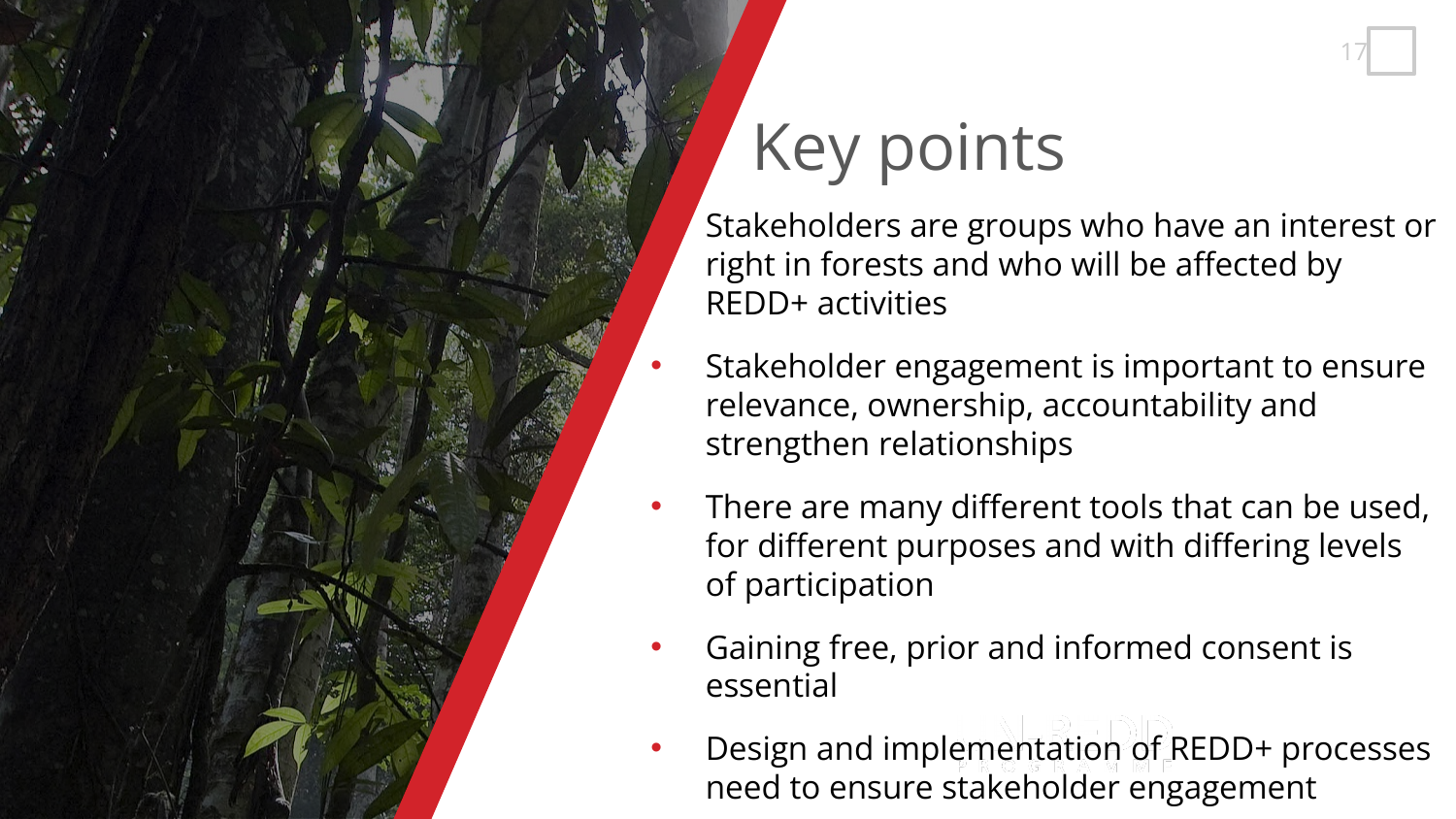

Stakeholders are groups who have an interest or right in forests and who will be affected by REDD+ activities
Stakeholder engagement is important to ensure relevance, ownership, accountability and strengthen relationships
There are many different tools that can be used, for different purposes and with differing levels of participation
Gaining free, prior and informed consent is essential
Design and implementation of REDD+ processes need to ensure stakeholder engagement